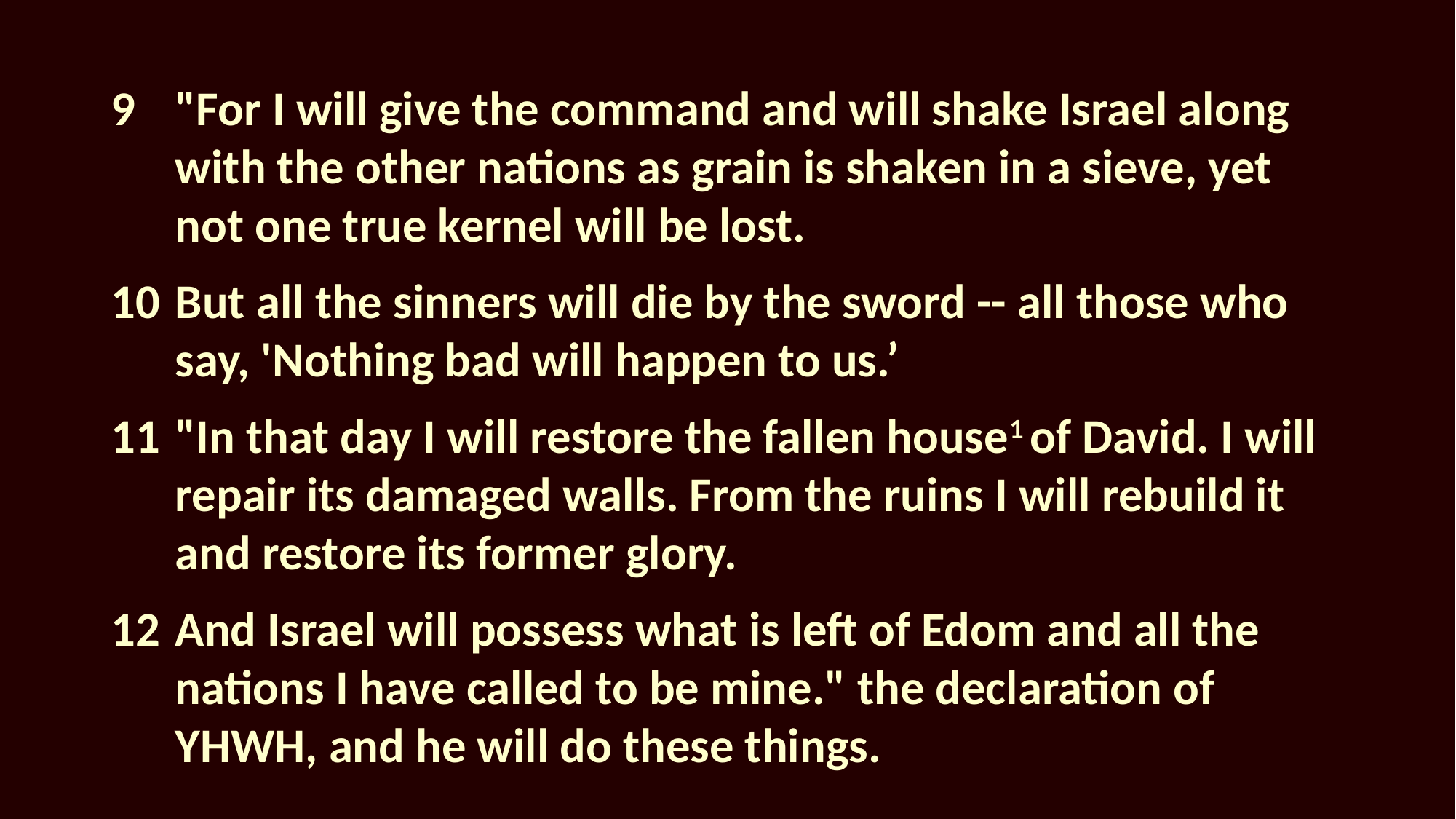

"For I will give the command and will shake Israel along with the other nations as grain is shaken in a sieve, yet not one true kernel will be lost.
But all the sinners will die by the sword -- all those who say, 'Nothing bad will happen to us.’
"In that day I will restore the fallen house1 of David. I will repair its damaged walls. From the ruins I will rebuild it and restore its former glory.
And Israel will possess what is left of Edom and all the nations I have called to be mine." the declaration of YHWH, and he will do these things.